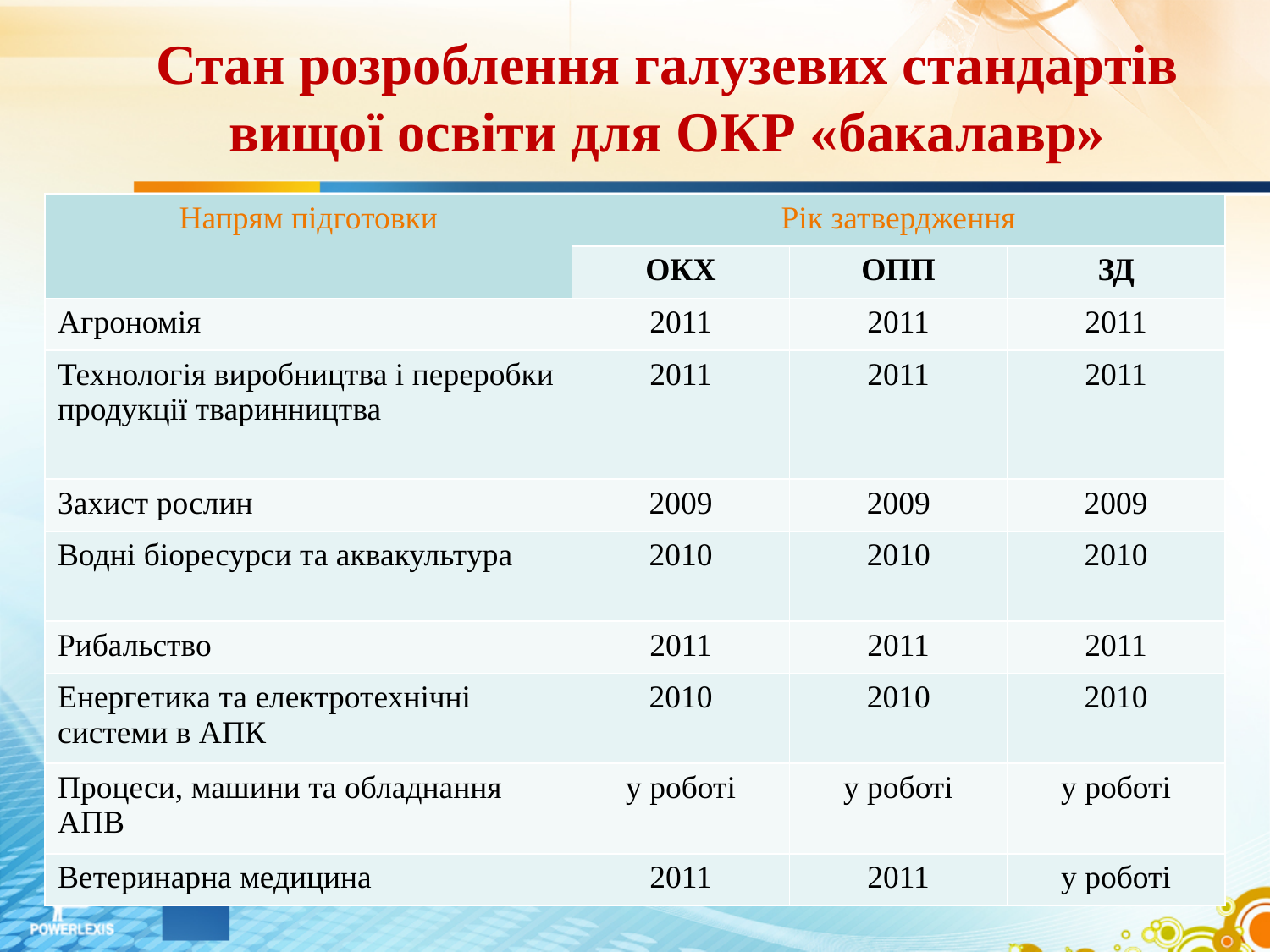

# Стан розроблення галузевих стандартів вищої освіти для ОКР «бакалавр»
| Напрям підготовки | Рік затвердження |  |  |
| --- | --- | --- | --- |
|  | ОКХ | ОПП | ЗД |
| Агрономія | 2011 | 2011 | 2011 |
| Технологія виробництва і переробки продукції тваринництва | 2011 | 2011 | 2011 |
| Захист рослин | 2009 | 2009 | 2009 |
| Водні біоресурси та аквакультура | 2010 | 2010 | 2010 |
| Рибальство | 2011 | 2011 | 2011 |
| Енергетика та електротехнічні системи в АПК | 2010 | 2010 | 2010 |
| Процеси, машини та обладнання АПВ | у роботі | у роботі | у роботі |
| Ветеринарна медицина | 2011 | 2011 | у роботі |